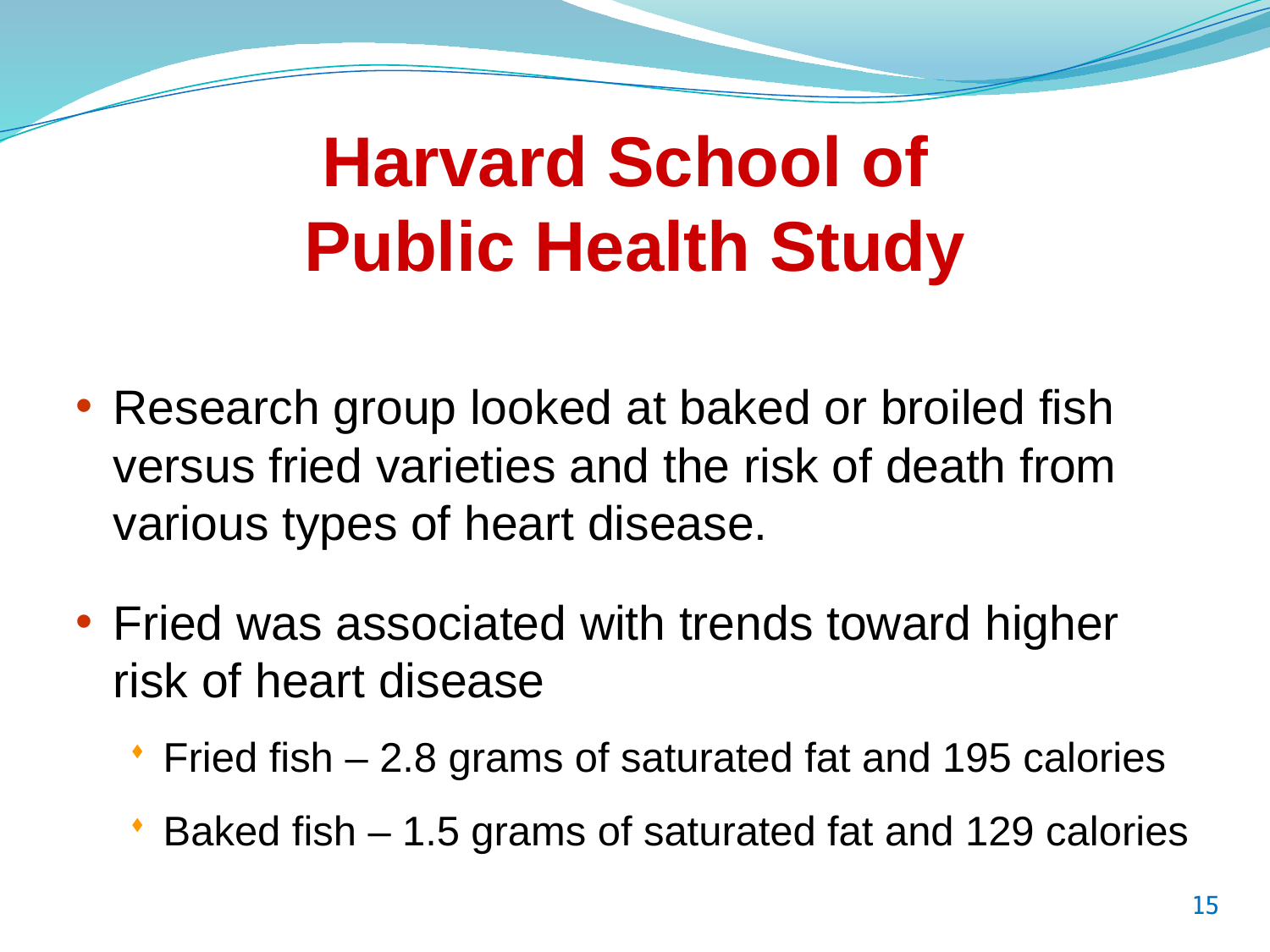

# Harvard School of Public Health Study
Research group looked at baked or broiled fish versus fried varieties and the risk of death from various types of heart disease.
Fried was associated with trends toward higher risk of heart disease
Fried fish – 2.8 grams of saturated fat and 195 calories
Baked fish – 1.5 grams of saturated fat and 129 calories
15